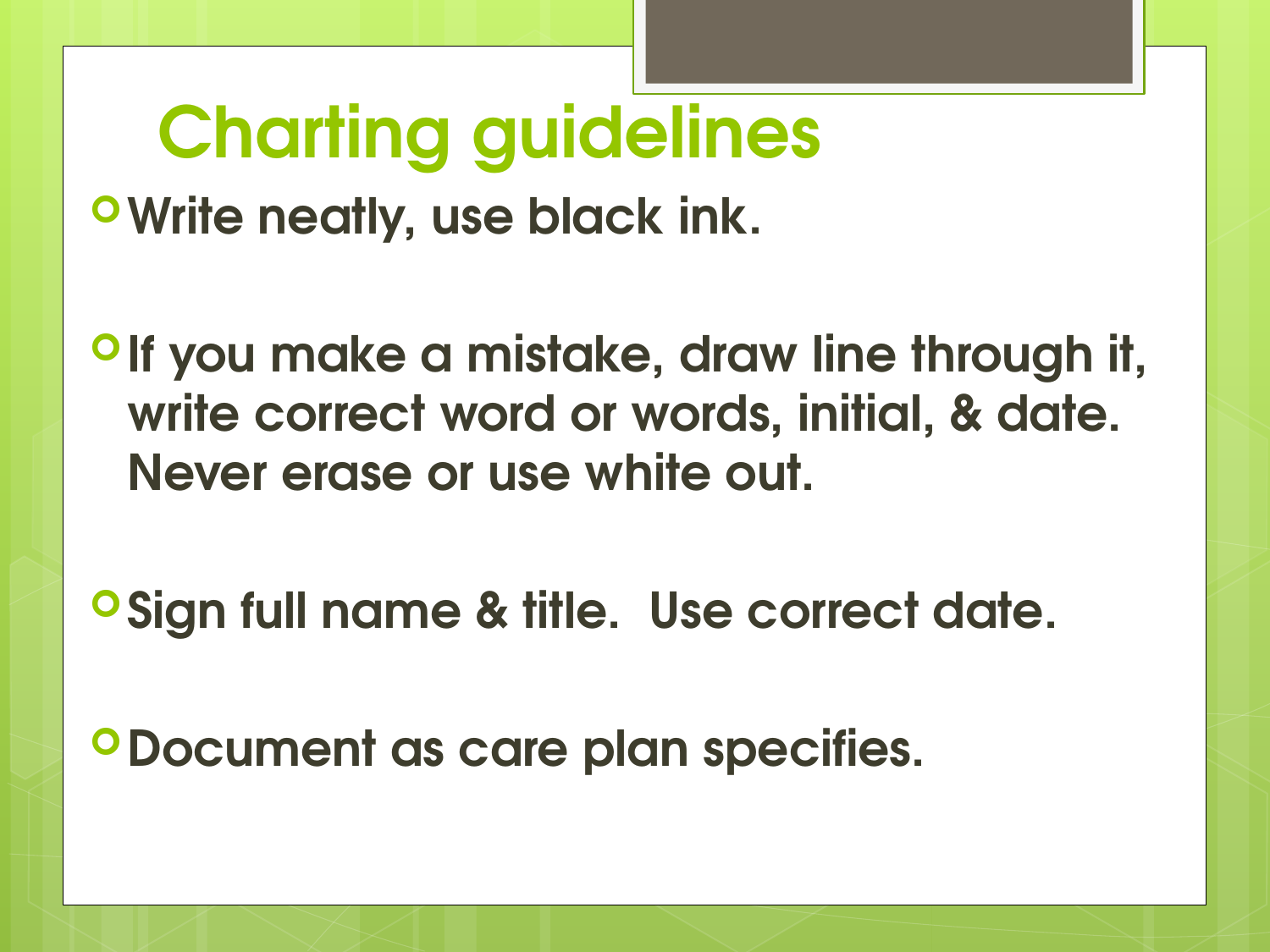

# Charting guidelines
Write neatly, use black ink.

If you make a mistake, draw line through it, write correct word or words, initial, & date.  Never erase or use white out.

Sign full name & title.  Use correct date.

Document as care plan specifies.